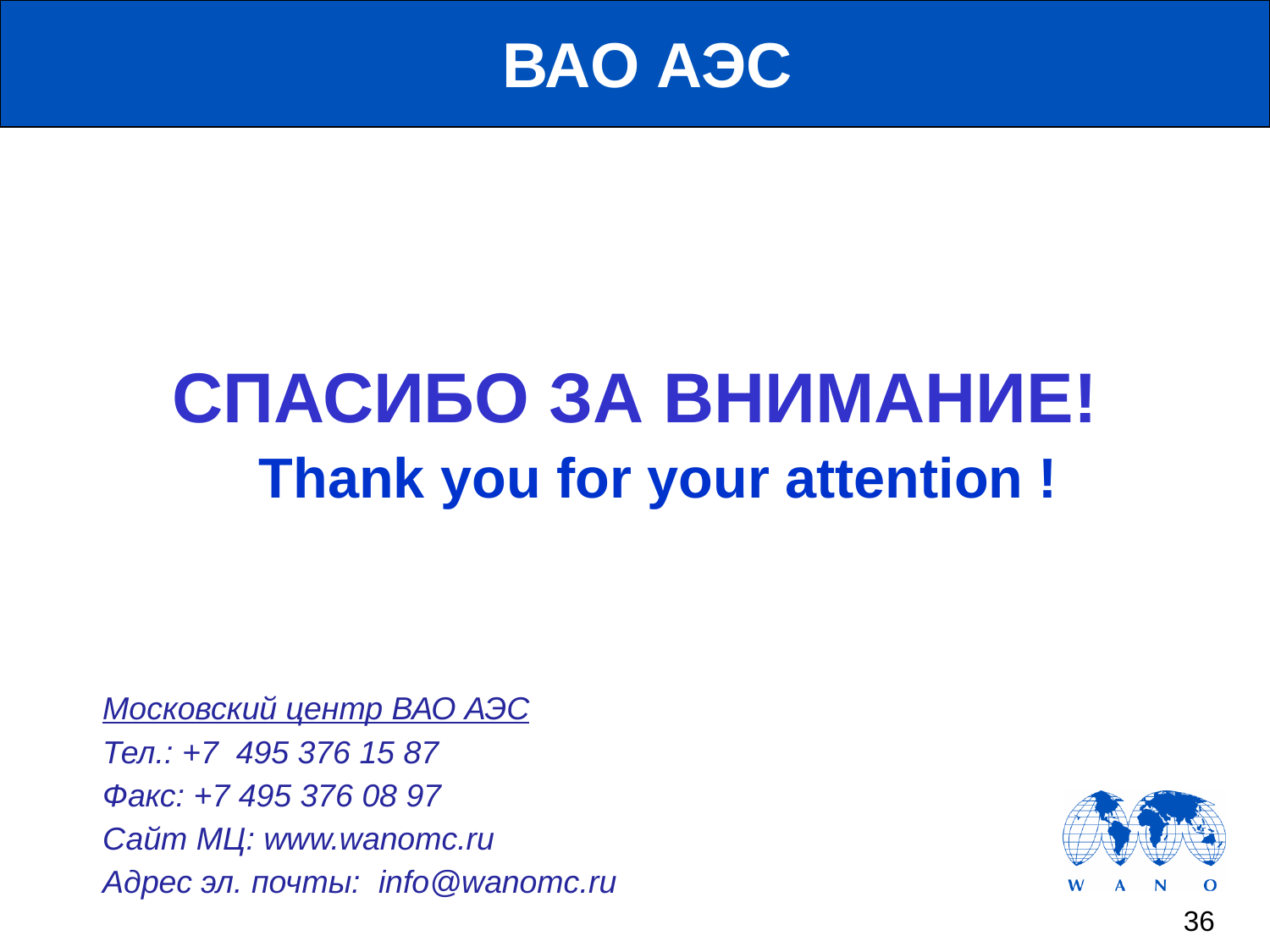

# ВАО АЭС

СПАСИБО ЗА ВНИМАНИЕ!
	Thank you for your attention !

	Московский центр ВАО АЭС
	Тел.: +7  495 376 15 87
	Факс: +7 495 376 08 97
	Сайт МЦ: www.wanomc.ru
	Адрес эл. почты:  info@wanomc.ru
36